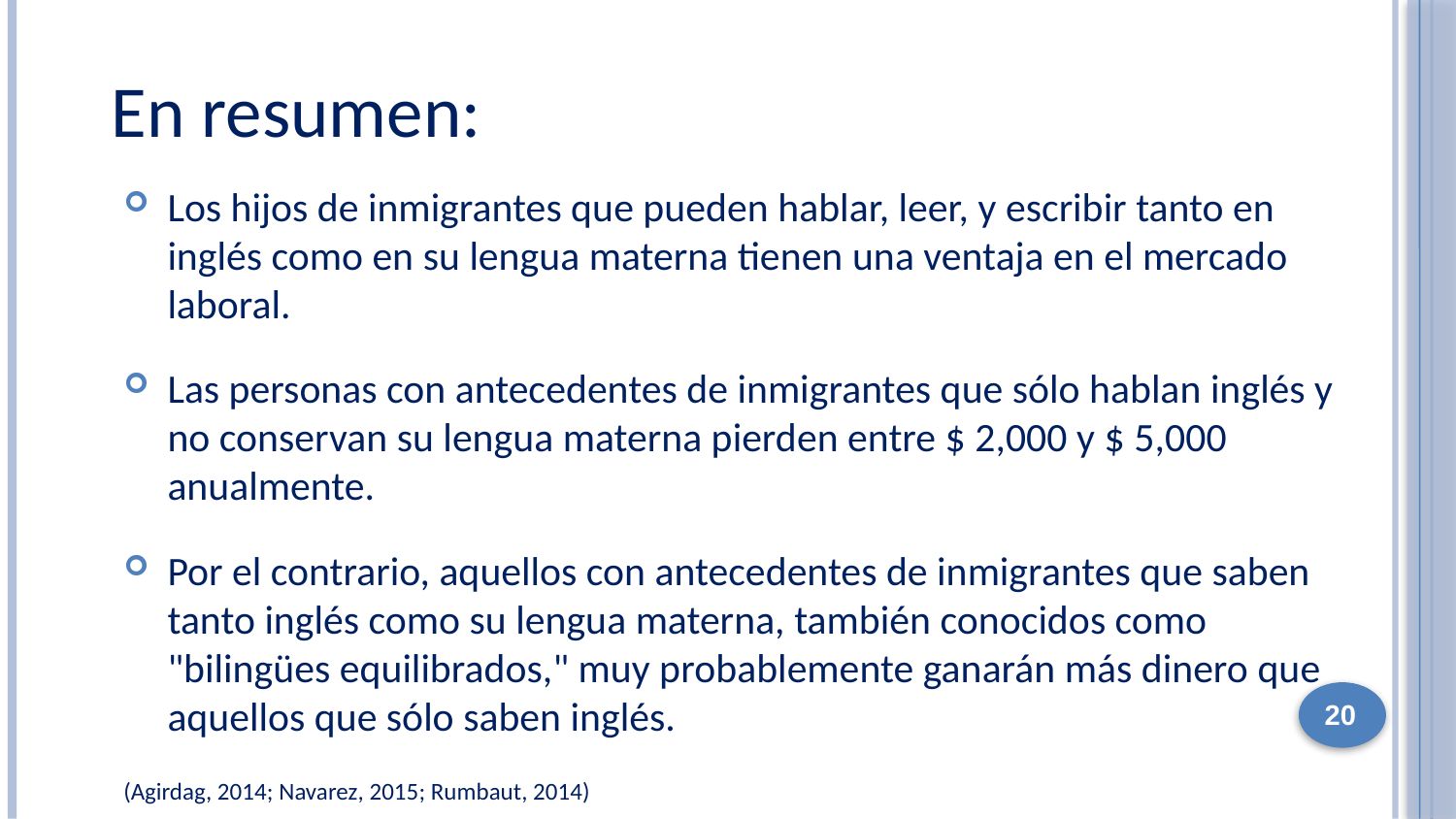

En resumen:
Los hijos de inmigrantes que pueden hablar, leer, y escribir tanto en inglés como en su lengua materna tienen una ventaja en el mercado laboral.
Las personas con antecedentes de inmigrantes que sólo hablan inglés y no conservan su lengua materna pierden entre $ 2,000 y $ 5,000 anualmente.
Por el contrario, aquellos con antecedentes de inmigrantes que saben tanto inglés como su lengua materna, también conocidos como "bilingües equilibrados," muy probablemente ganarán más dinero que aquellos que sólo saben inglés.

20
(Agirdag, 2014; Navarez, 2015; Rumbaut, 2014)